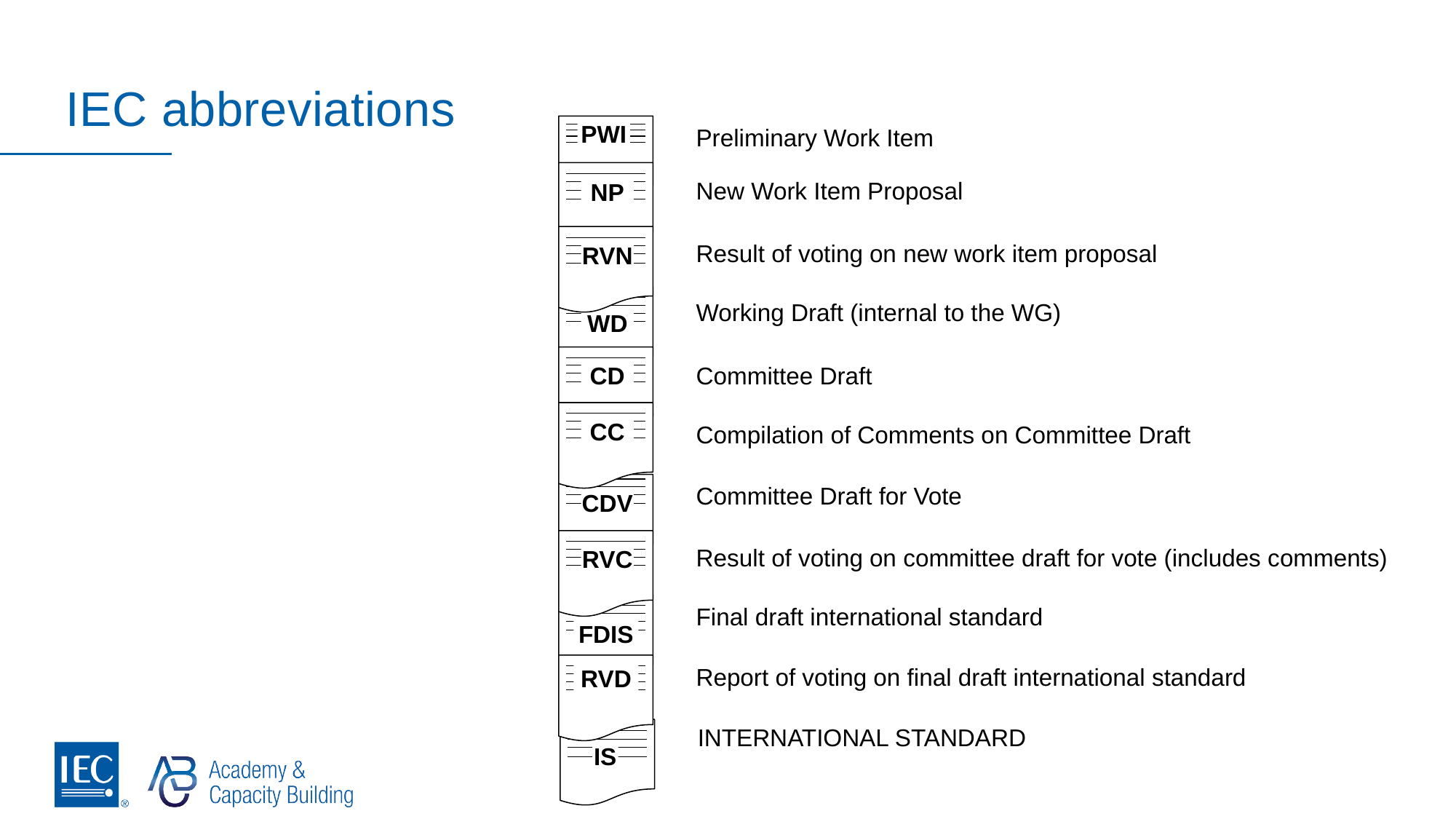

# IEC abbreviations

PWI
Preliminary Work Item

NP
New Work Item Proposal

RVN
Result of voting on new work item proposal

WD
Working Draft (internal to the WG)

CD
Committee Draft

CC
Compilation of Comments on Committee Draft

CDV
Committee Draft for Vote

RVC
Result of voting on committee draft for vote (includes comments)

FDIS
Final draft international standard

RVD
Report of voting on final draft international standard
INTERNATIONAL STANDARD

IS